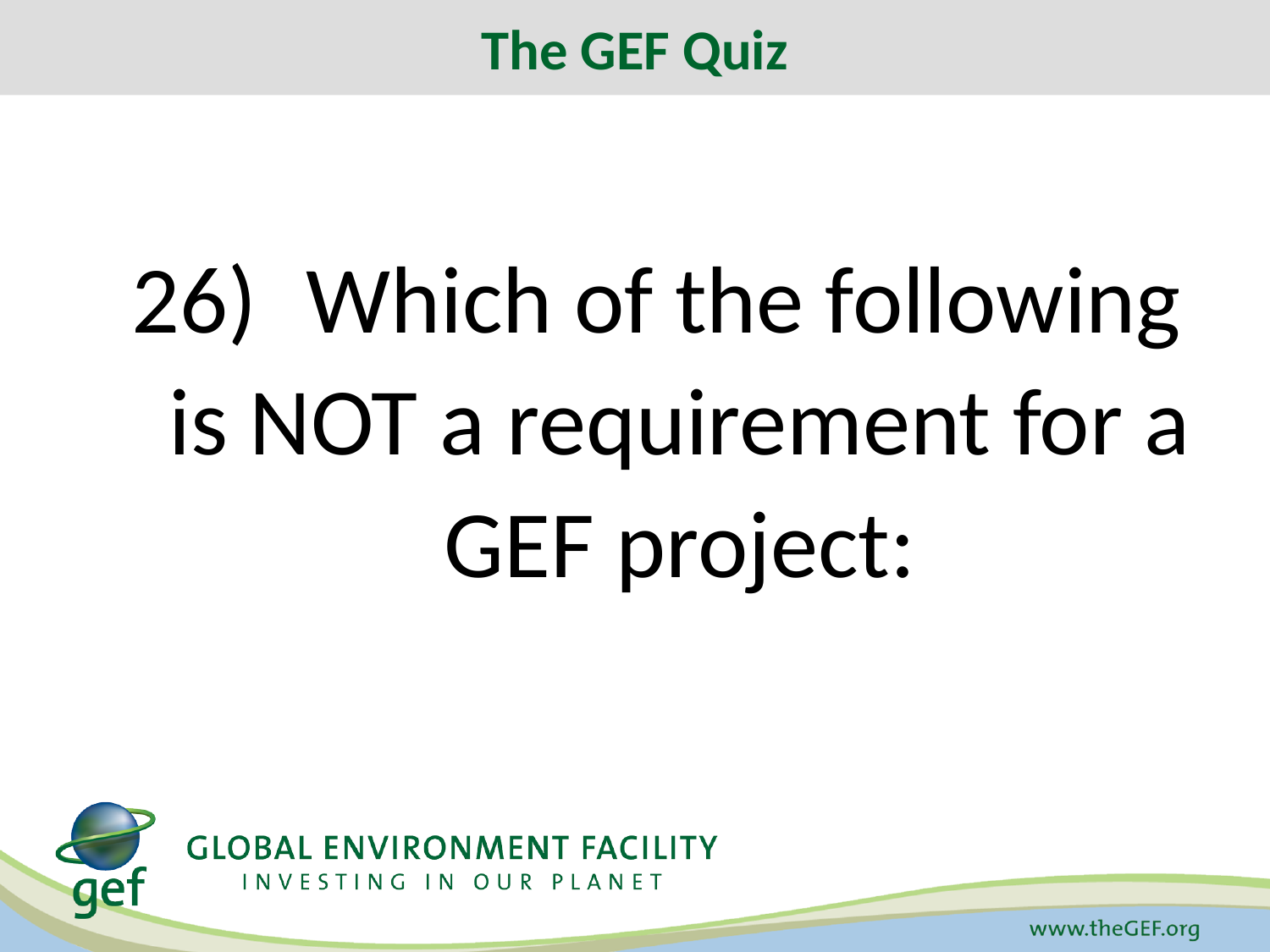

The GEF Quiz
# 26)	Which of the following is NOT a requirement for a GEF project: